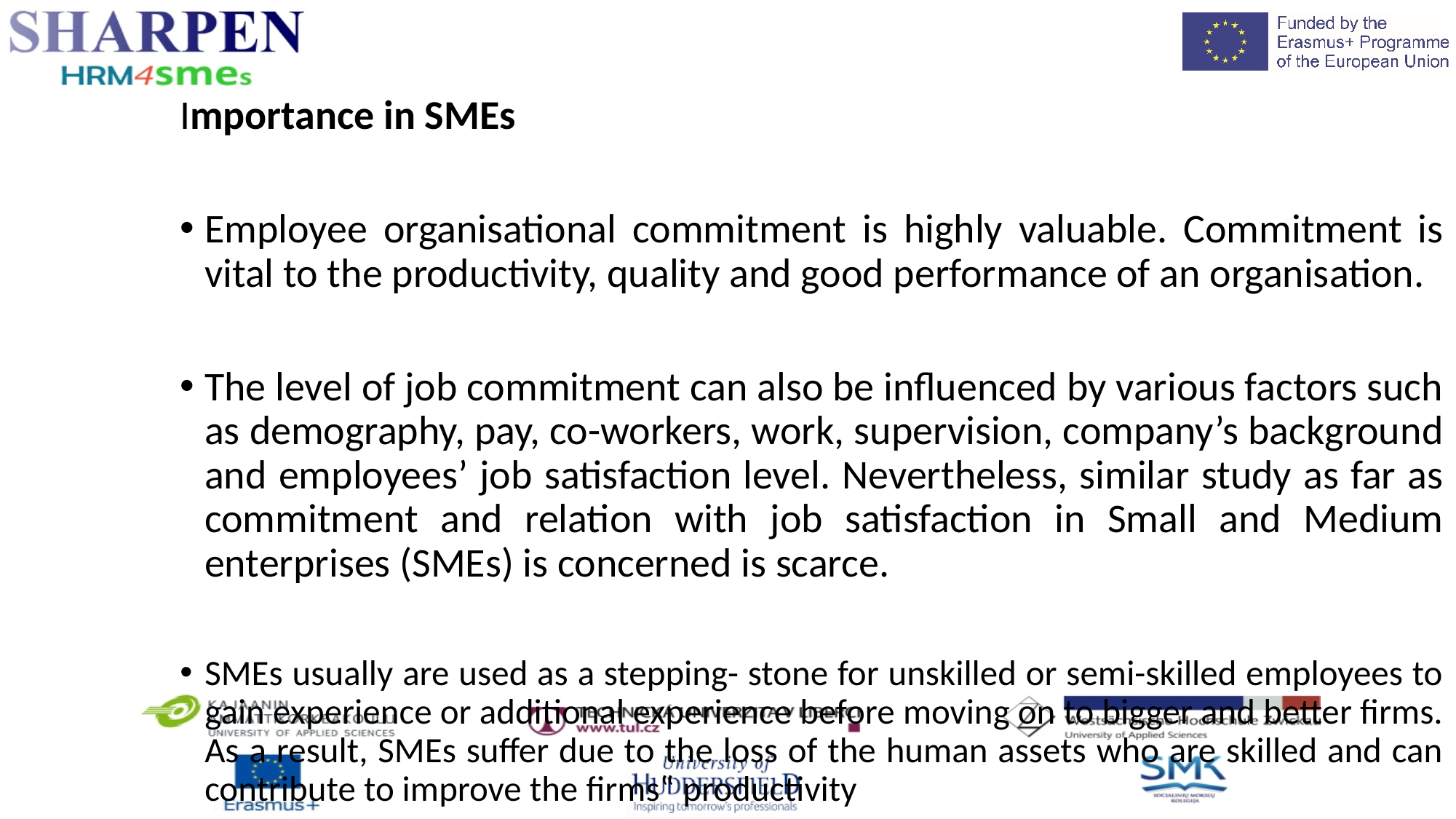

Importance in SMEs

Employee organisational commitment is highly valuable. Commitment is vital to the productivity, quality and good performance of an organisation.

The level of job commitment can also be influenced by various factors such as demography, pay, co-workers, work, supervision, company’s background and employees’ job satisfaction level. Nevertheless, similar study as far as commitment and relation with job satisfaction in Small and Medium enterprises (SMEs) is concerned is scarce.

SMEs usually are used as a stepping- stone for unskilled or semi-skilled employees to gain experience or additional experience before moving on to bigger and better firms. As a result, SMEs suffer due to the loss of the human assets who are skilled and can contribute to improve the firms‟ productivity